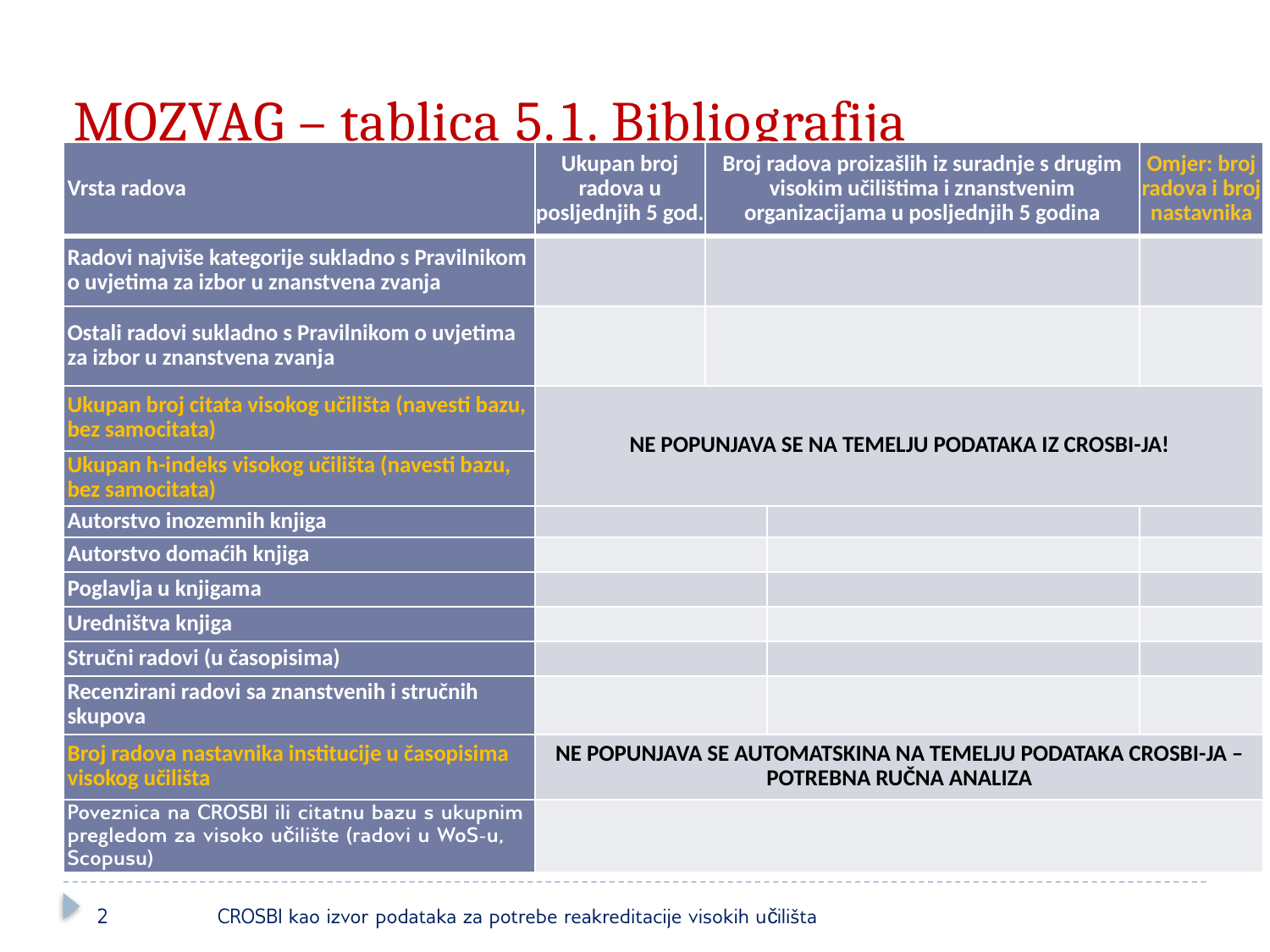

# MOZVAG – tablica 5.1. Bibliografija
| Vrsta radova | Ukupan broj radova u posljednjih 5 god. | Broj radova proizašlih iz suradnje s drugim visokim učilištima i znanstvenim organizacijama u posljednjih 5 godina |  | Omjer: broj radova i broj nastavnika |
| --- | --- | --- | --- | --- |
| Radovi najviše kategorije sukladno s Pravilnikom o uvjetima za izbor u znanstvena zvanja |  |  |  |  |
| Ostali radovi sukladno s Pravilnikom o uvjetima za izbor u znanstvena zvanja |  |  |  |  |
| Ukupan broj citata visokog učilišta (navesti bazu, bez samocitata) | NE POPUNJAVA SE NA TEMELJU PODATAKA IZ CROSBI-JA! |  |  |  |
| Ukupan h-indeks visokog učilišta (navesti bazu, bez samocitata) |  |  |  |  |
| Autorstvo inozemnih knjiga |  |  |  |  |
| Autorstvo domaćih knjiga |  |  |  |  |
| Poglavlja u knjigama |  |  |  |  |
| Uredništva knjiga |  |  |  |  |
| Stručni radovi (u časopisima) |  |  |  |  |
| Recenzirani radovi sa znanstvenih i stručnih skupova |  |  |  |  |
| Broj radova nastavnika institucije u časopisima visokog učilišta | NE POPUNJAVA SE AUTOMATSKINA NA TEMELJU PODATAKA CROSBI-JA – POTREBNA RUČNA ANALIZA |  |  |  |
| Poveznica na CROSBI ili citatnu bazu s ukupnim pregledom za visoko učilište (radovi u WoS-u, Scopusu) |  |  |  |  |

2
CROSBI kao izvor podataka za potrebe reakreditacije visokih učilišta